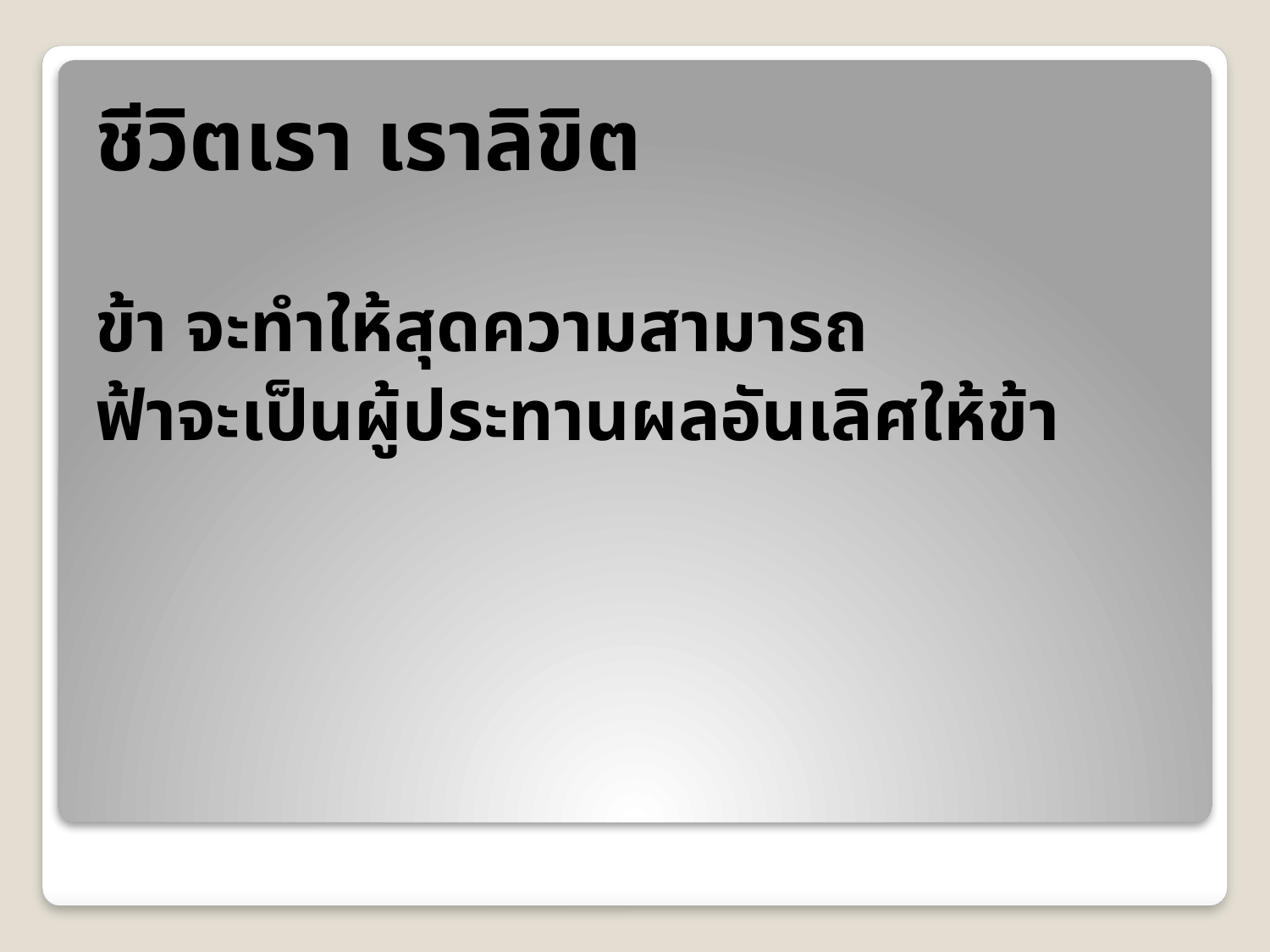

ชีวิตเรา เราลิขิต

ข้า จะทำให้สุดความสามารถ
ฟ้าจะเป็นผู้ประทานผลอันเลิศให้ข้า